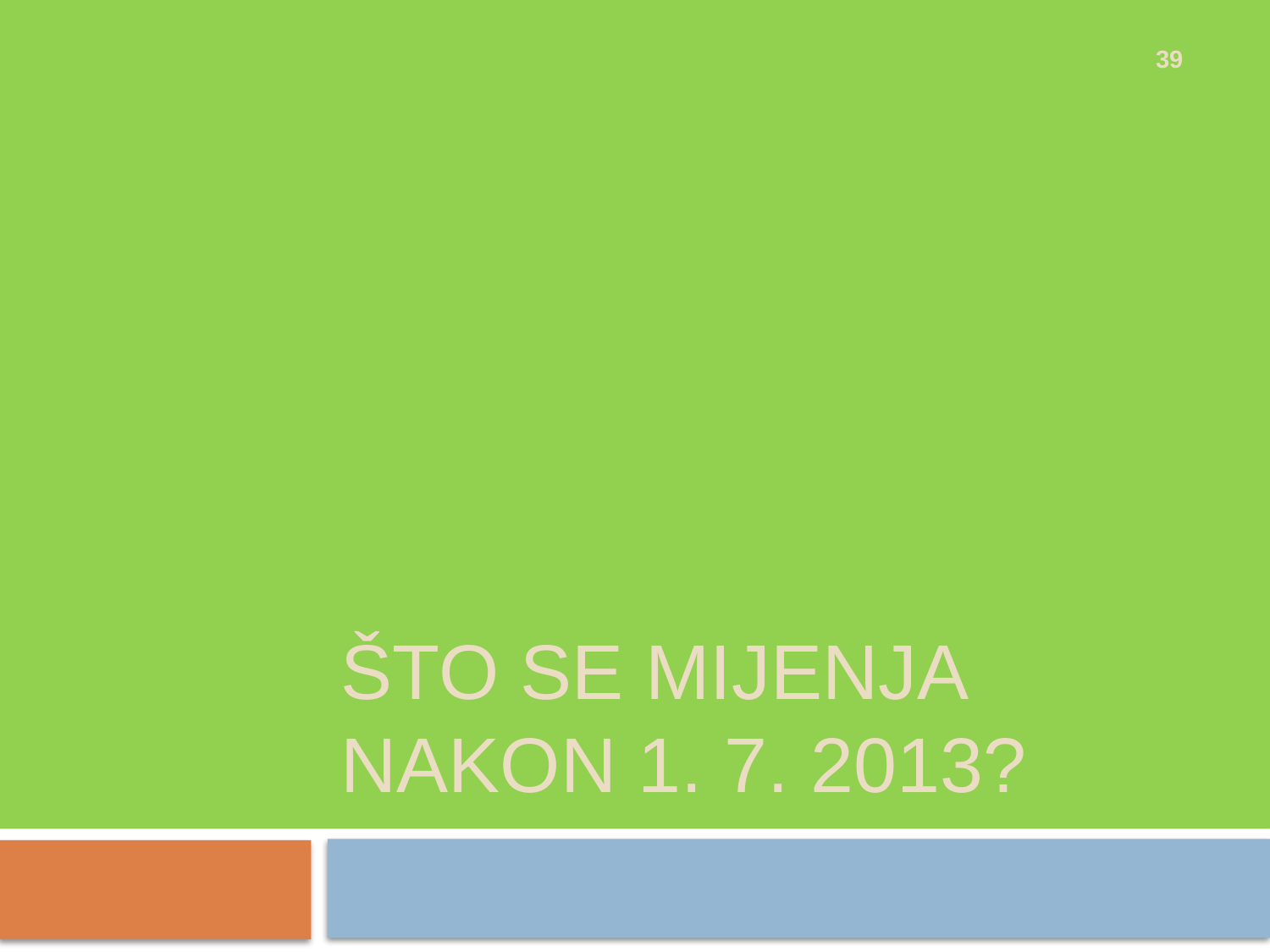

39

# Što se mijenja nakon 1. 7. 2013?